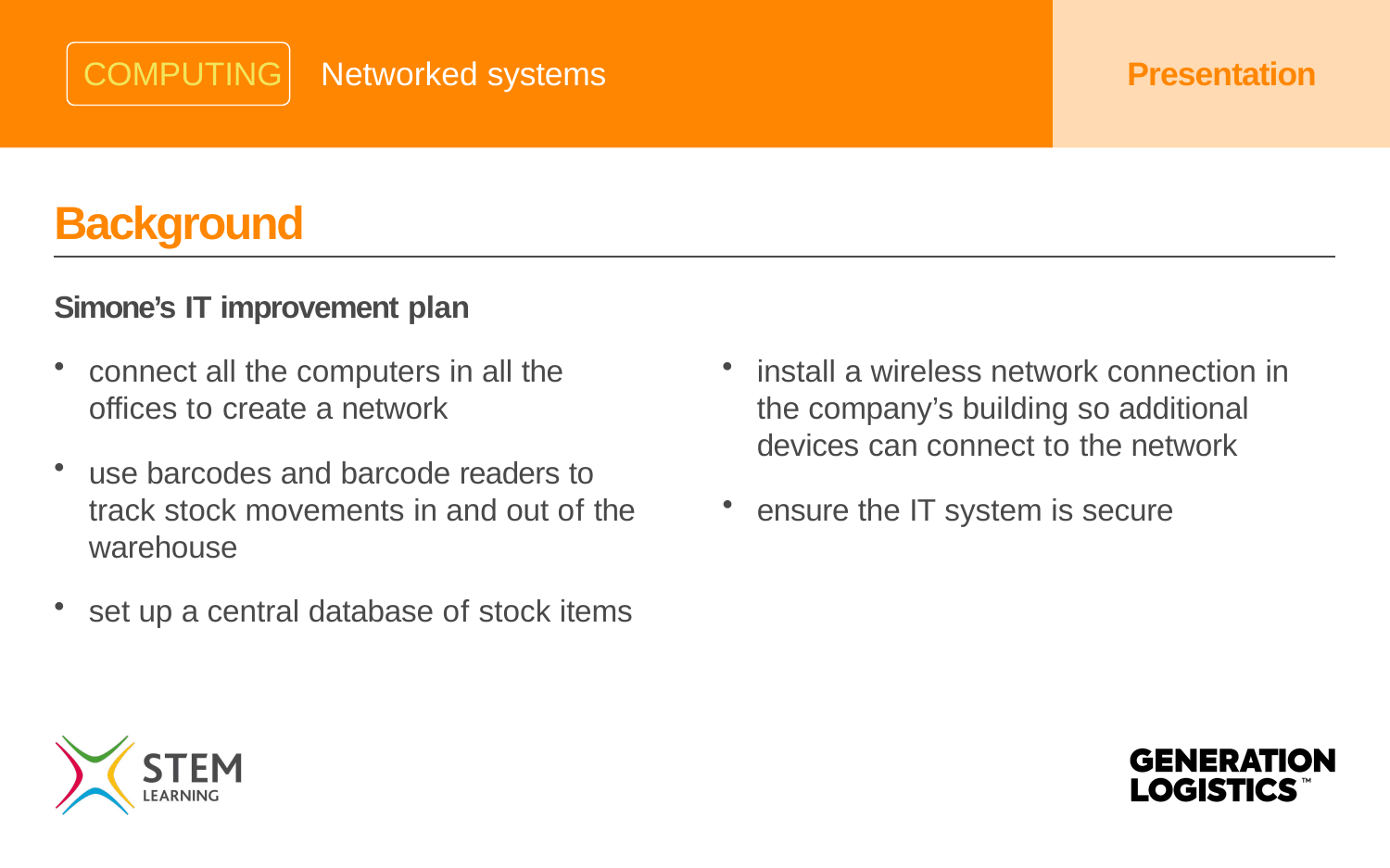

COMPUTING
# Networked systems
Presentation
Background

Simone’s IT improvement plan
connect all the computers in all the offices to create a network
use barcodes and barcode readers to track stock movements in and out of the warehouse
set up a central database of stock items
install a wireless network connection in the company’s building so additional devices can connect to the network
ensure the IT system is secure